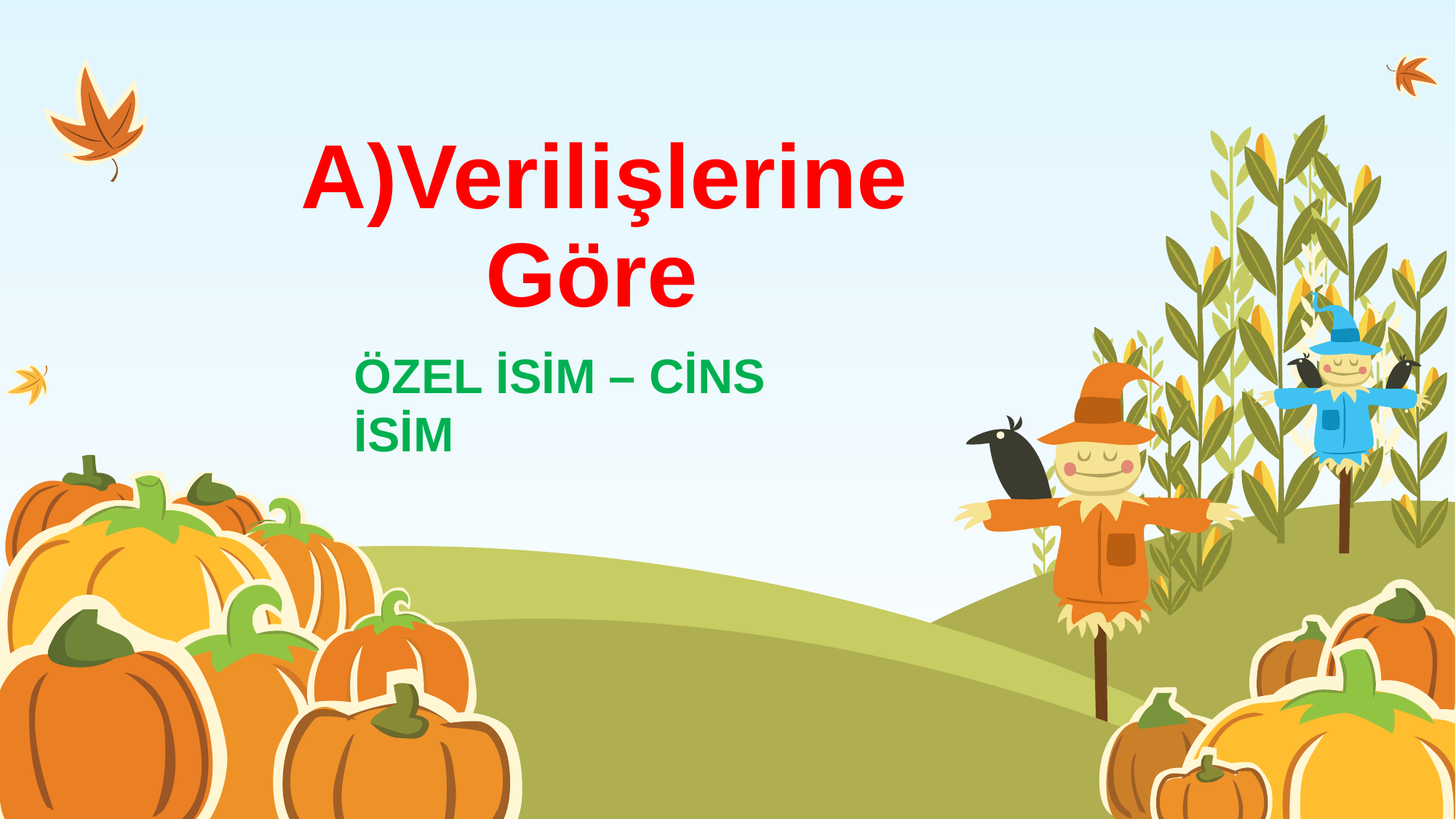

# A)Verilişlerine Göre
ÖZEL İSİM – CİNS İSİM